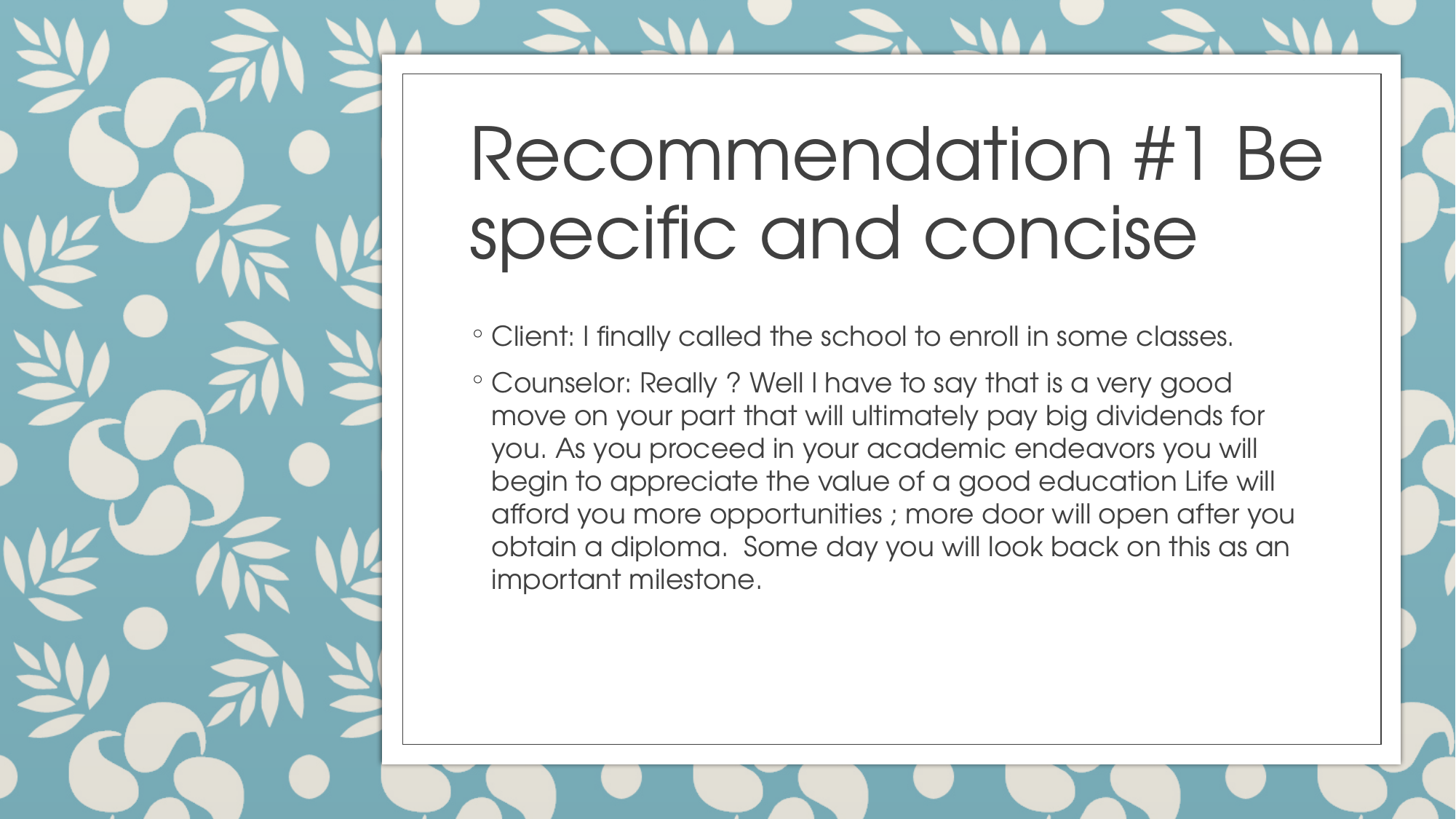

# Recommendation #1 Be specific and concise
Client: I finally called the school to enroll in some classes.
Counselor: Really ? Well I have to say that is a very good move on your part that will ultimately pay big dividends for you. As you proceed in your academic endeavors you will begin to appreciate the value of a good education Life will afford you more opportunities ; more door will open after you obtain a diploma.  Some day you will look back on this as an important milestone.